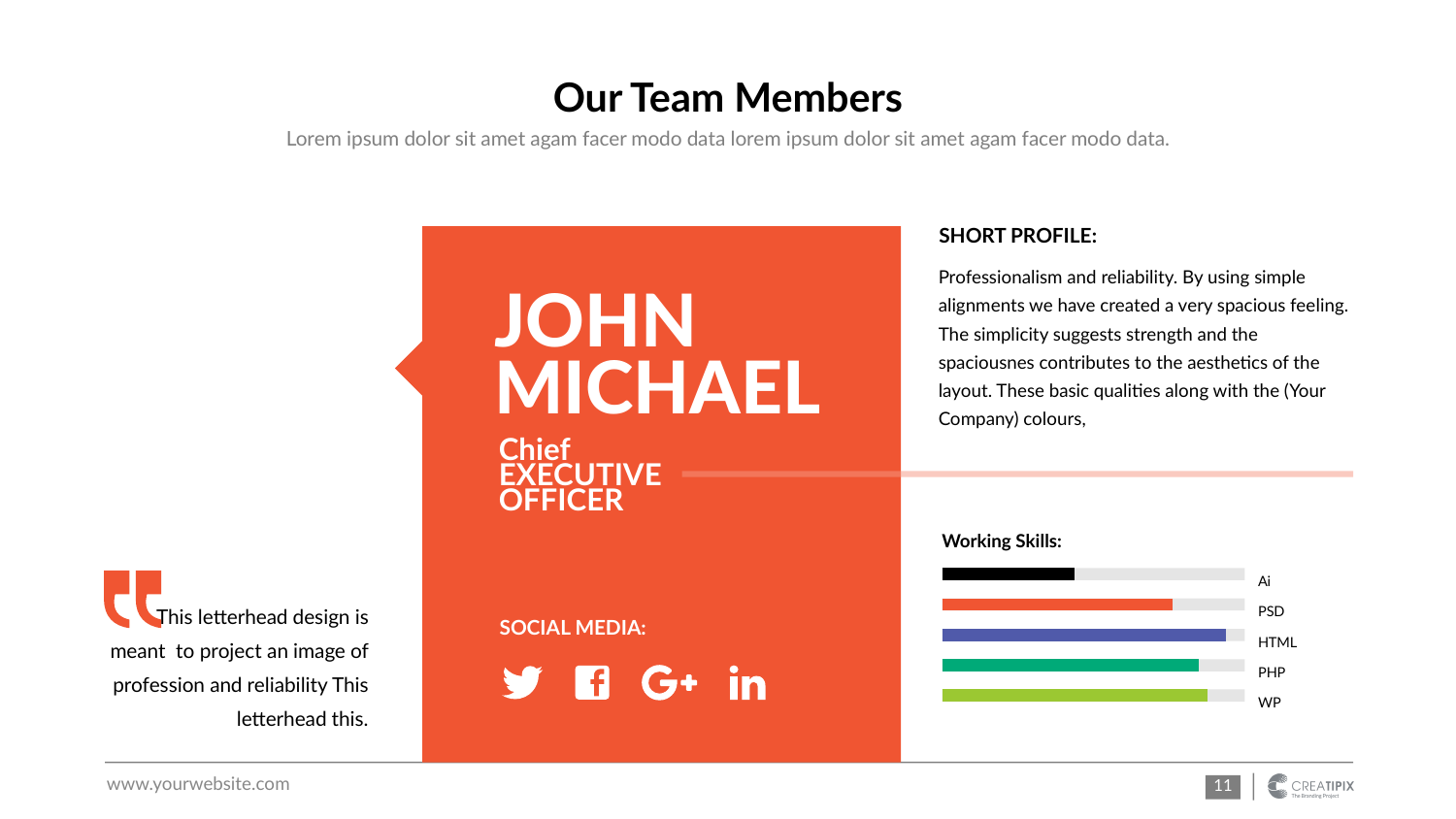

# Our Team Members
Lorem ipsum dolor sit amet agam facer modo data lorem ipsum dolor sit amet agam facer modo data.

SHORT PROFILE:
Professionalism and reliability. By using simple alignments we have created a very spacious feeling. The simplicity suggests strength and the spaciousnes contributes to the aesthetics of the layout. These basic qualities along with the (Your Company) colours,
JOHN MICHAEL

Chief
EXECUTIVE
OFFICER
Working Skills:
Ai
PSD
HTML
PHP
WP

This letterhead design is meant  to project an image of profession and reliability This letterhead this.
SOCIAL MEDIA:

11
www.yourwebsite.com